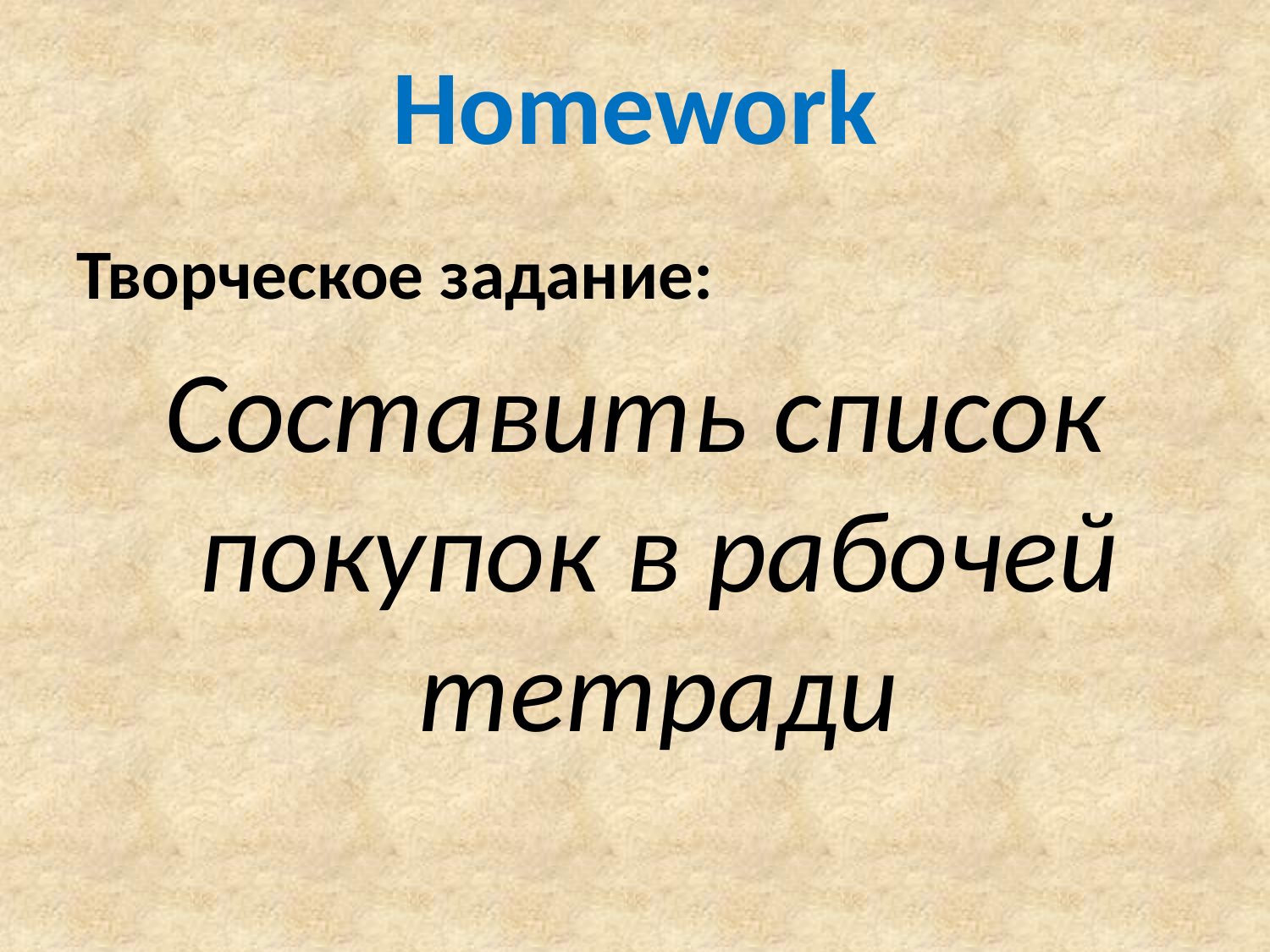

# Homework
Творческое задание:
Составить список покупок в рабочей тетради